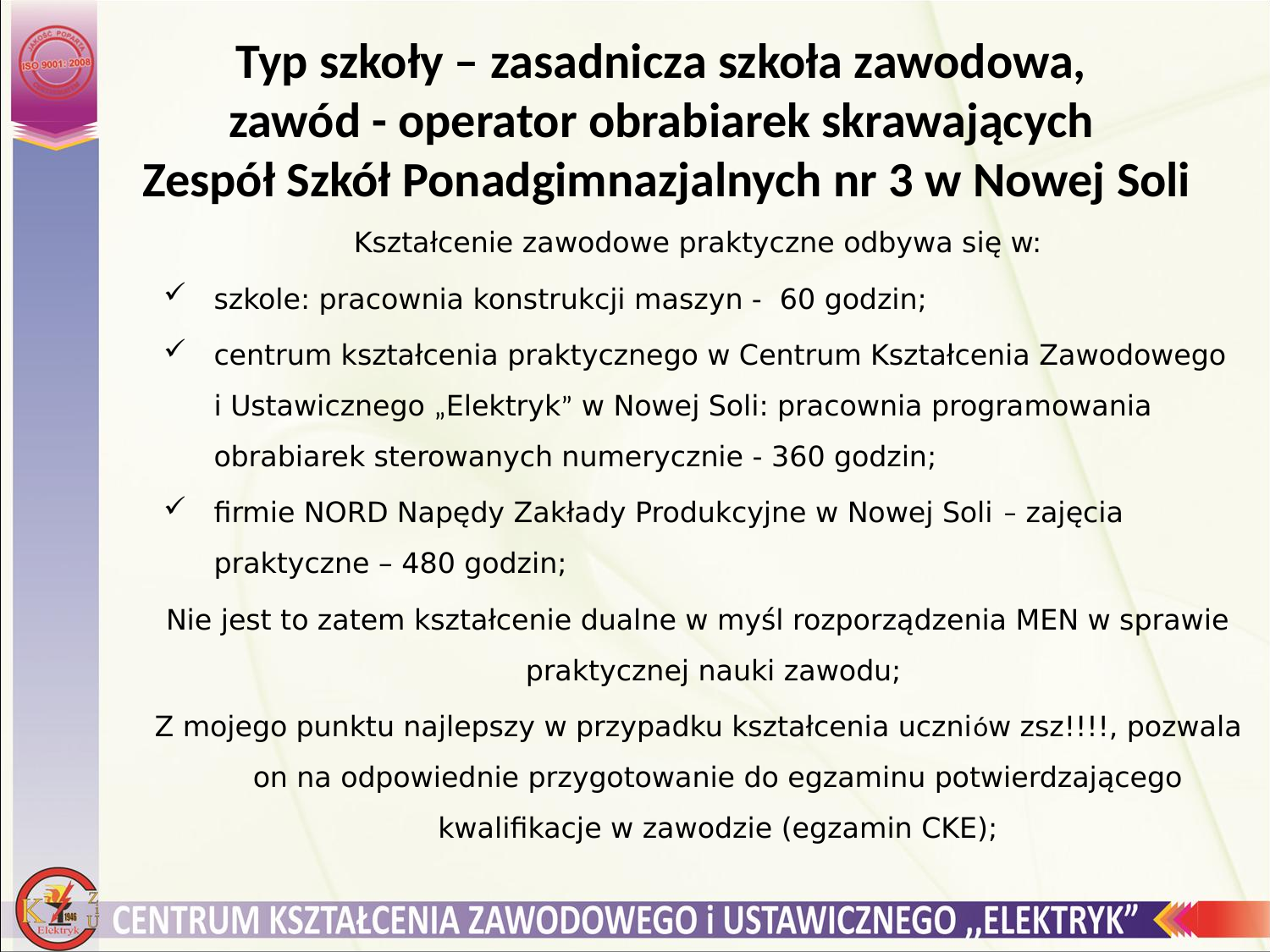

# Typ szkoły – zasadnicza szkoła zawodowa, zawód - operator obrabiarek skrawających Zespół Szkół Ponadgimnazjalnych nr 3 w Nowej Soli

Kształcenie zawodowe praktyczne odbywa się w:
szkole: pracownia konstrukcji maszyn -  60 godzin;
centrum kształcenia praktycznego w Centrum Kształcenia Zawodowego
i Ustawicznego „Elektryk” w Nowej Soli: pracownia programowania obrabiarek sterowanych numerycznie - 360 godzin;
firmie NORD Napędy Zakłady Produkcyjne w Nowej Soli – zajęcia praktyczne – 480 godzin;
Nie jest to zatem kształcenie dualne w myśl rozporządzenia MEN w sprawie praktycznej nauki zawodu;
Z mojego punktu najlepszy w przypadku kształcenia uczniów zsz!!!!, pozwala on na odpowiednie przygotowanie do egzaminu potwierdzającego kwalifikacje w zawodzie (egzamin CKE);